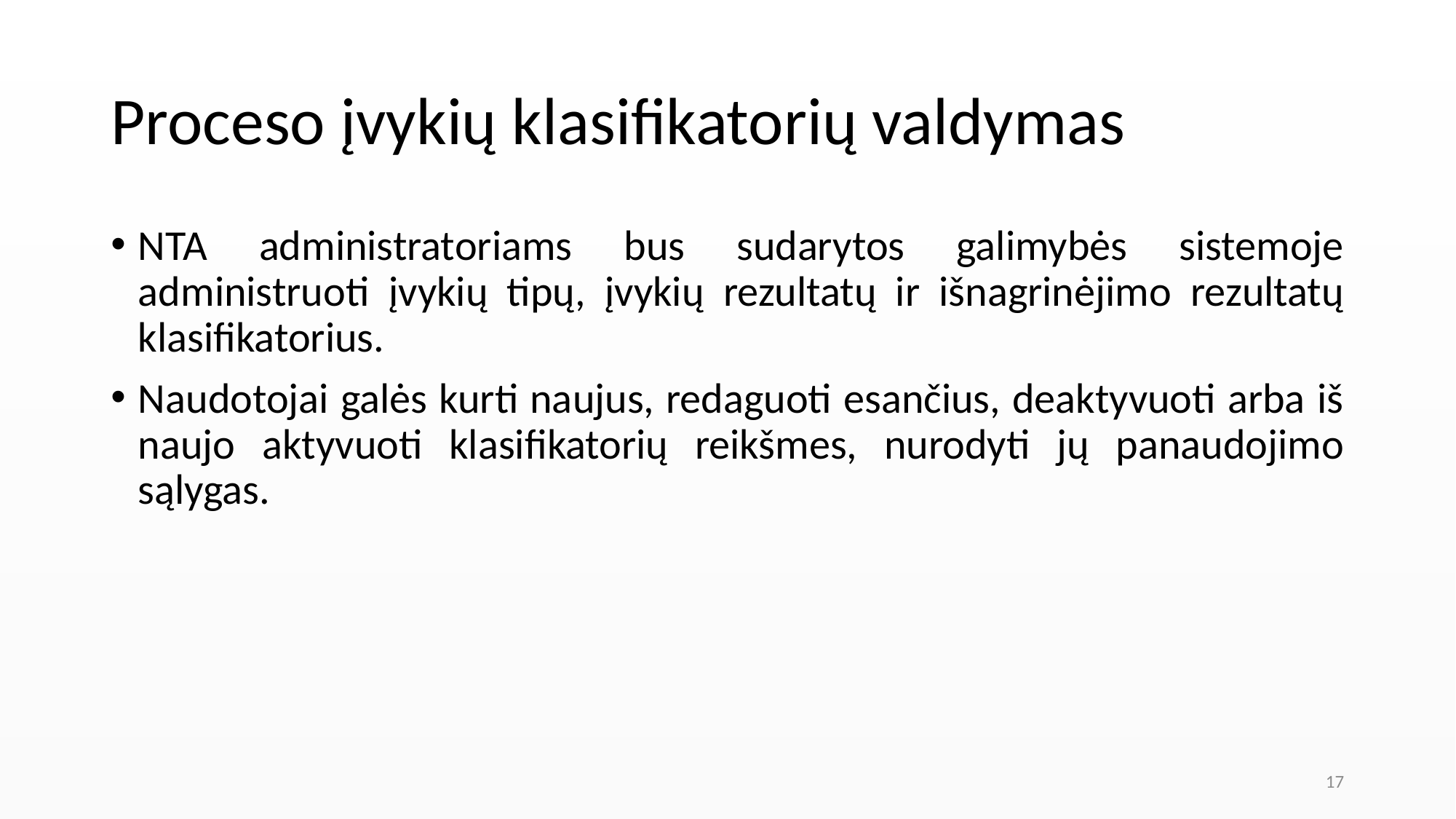

# Proceso įvykių klasifikatorių valdymas
NTA administratoriams bus sudarytos galimybės sistemoje administruoti įvykių tipų, įvykių rezultatų ir išnagrinėjimo rezultatų klasifikatorius.
Naudotojai galės kurti naujus, redaguoti esančius, deaktyvuoti arba iš naujo aktyvuoti klasifikatorių reikšmes, nurodyti jų panaudojimo sąlygas.
17